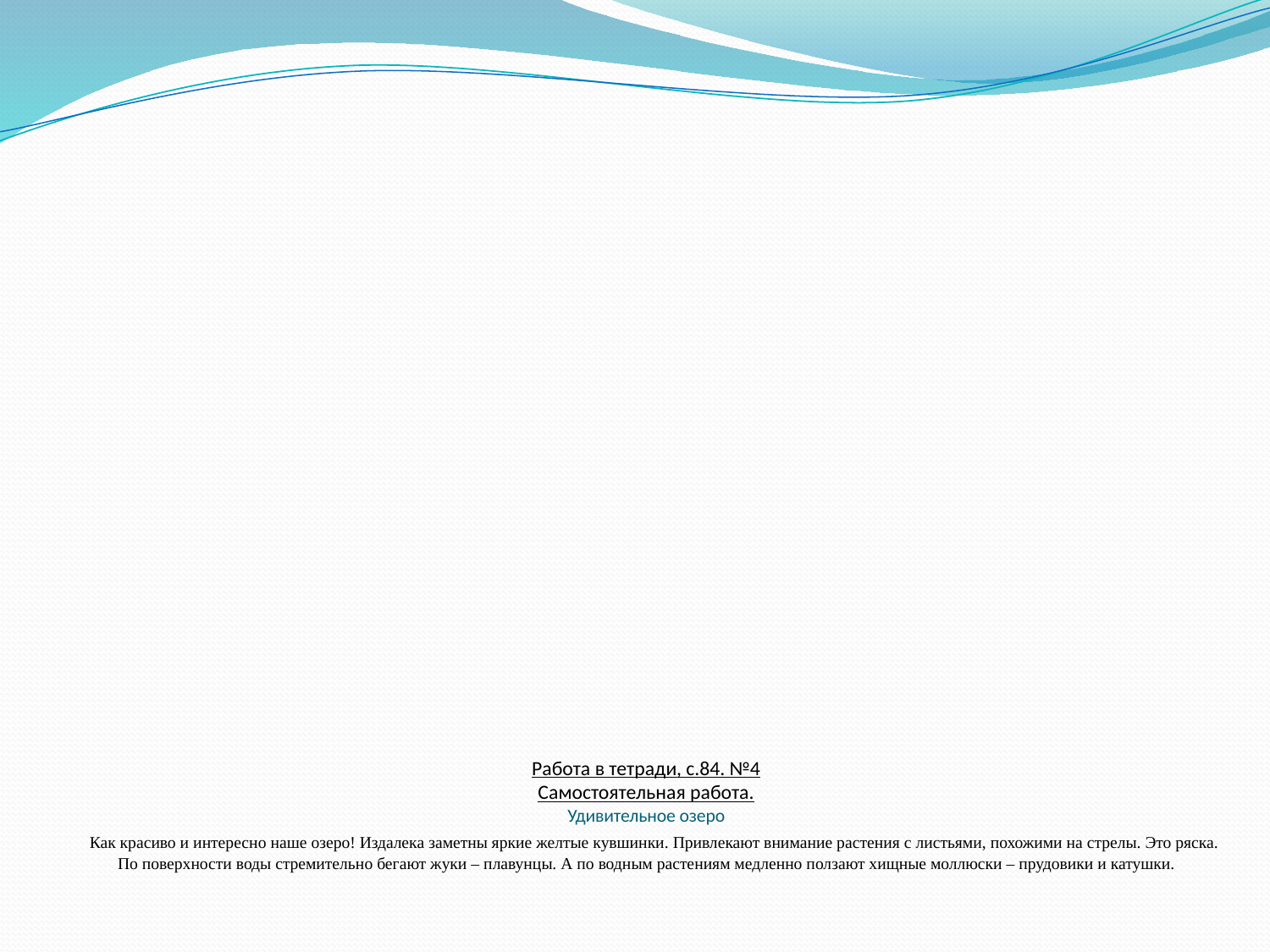

# Работа в тетради, с.84. №4 Самостоятельная работа. Удивительное озеро Как красиво и интересно наше озеро! Издалека заметны яркие желтые кувшинки. Привлекают внимание растения с листьями, похожими на стрелы. Это ряска. По поверхности воды стремительно бегают жуки – плавунцы. А по водным растениям медленно ползают хищные моллюски – прудовики и катушки.